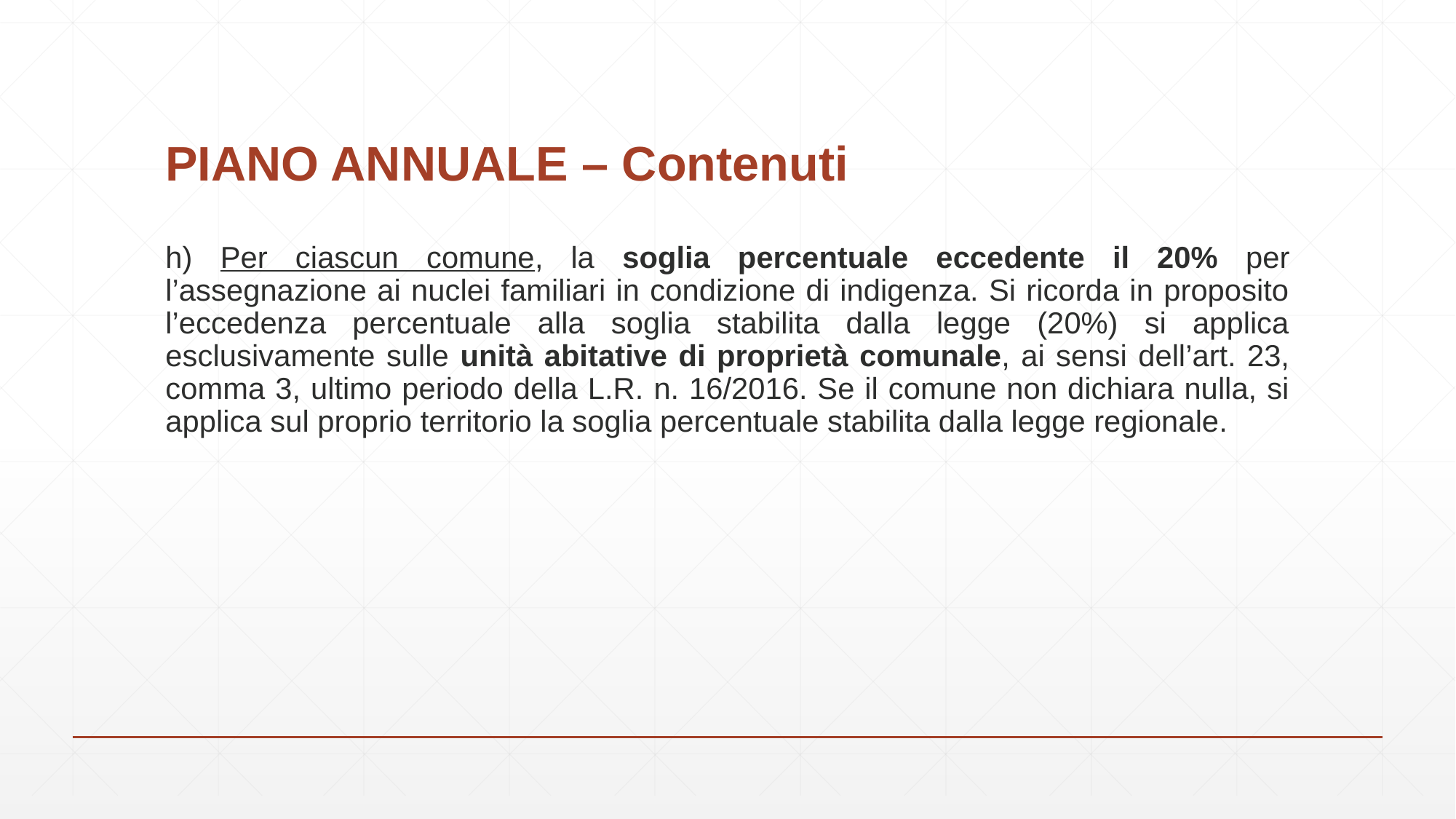

# PIANO ANNUALE – Contenuti
h) Per ciascun comune, la soglia percentuale eccedente il 20% per l’assegnazione ai nuclei familiari in condizione di indigenza. Si ricorda in proposito l’eccedenza percentuale alla soglia stabilita dalla legge (20%) si applica esclusivamente sulle unità abitative di proprietà comunale, ai sensi dell’art. 23, comma 3, ultimo periodo della L.R. n. 16/2016. Se il comune non dichiara nulla, si applica sul proprio territorio la soglia percentuale stabilita dalla legge regionale.